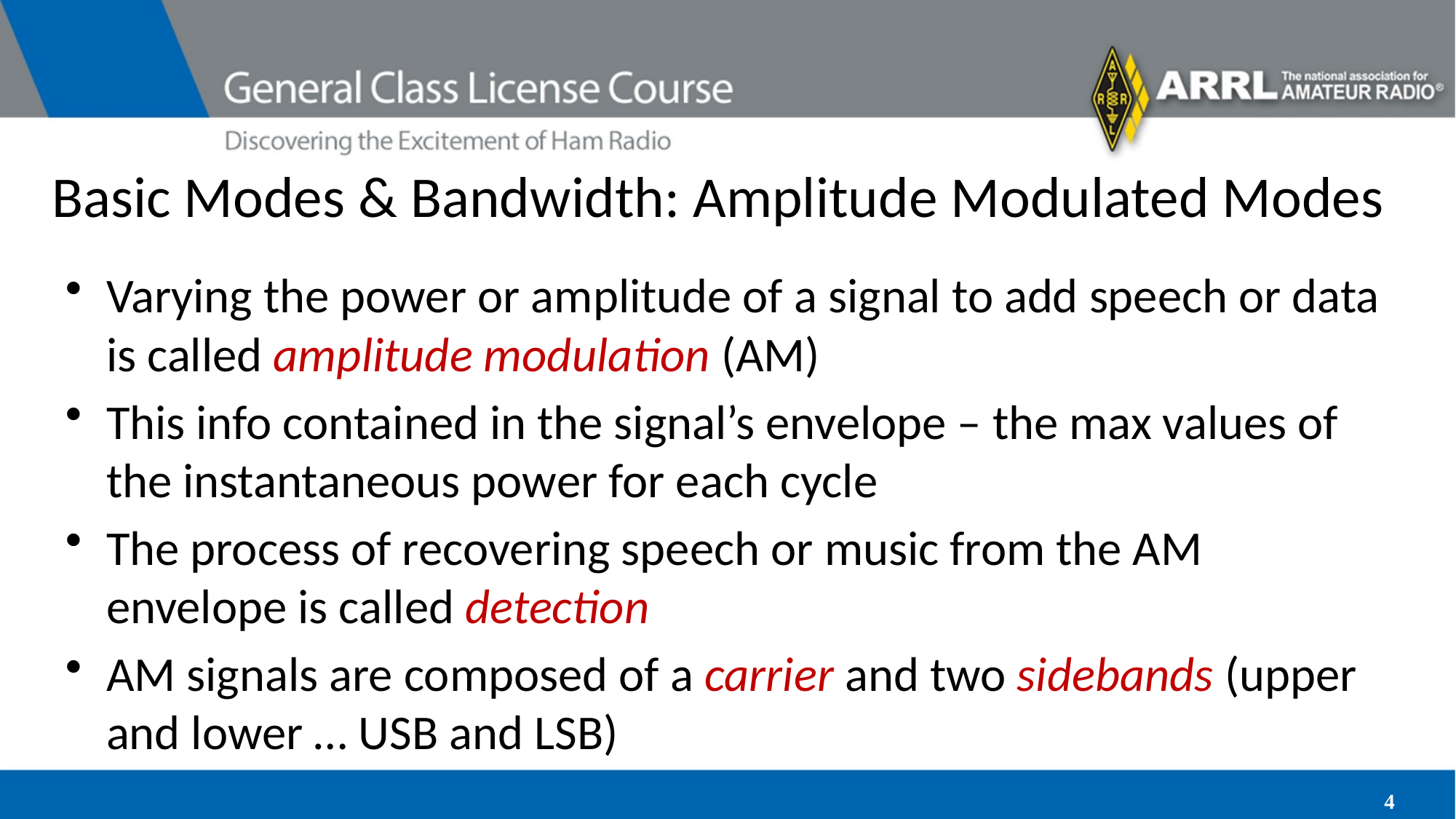

# Basic Modes & Bandwidth: Amplitude Modulated Modes
Varying the power or amplitude of a signal to add speech or data is called amplitude modulation (AM)
This info contained in the signal’s envelope – the max values of the instantaneous power for each cycle
The process of recovering speech or music from the AM envelope is called detection
AM signals are composed of a carrier and two sidebands (upper and lower … USB and LSB)